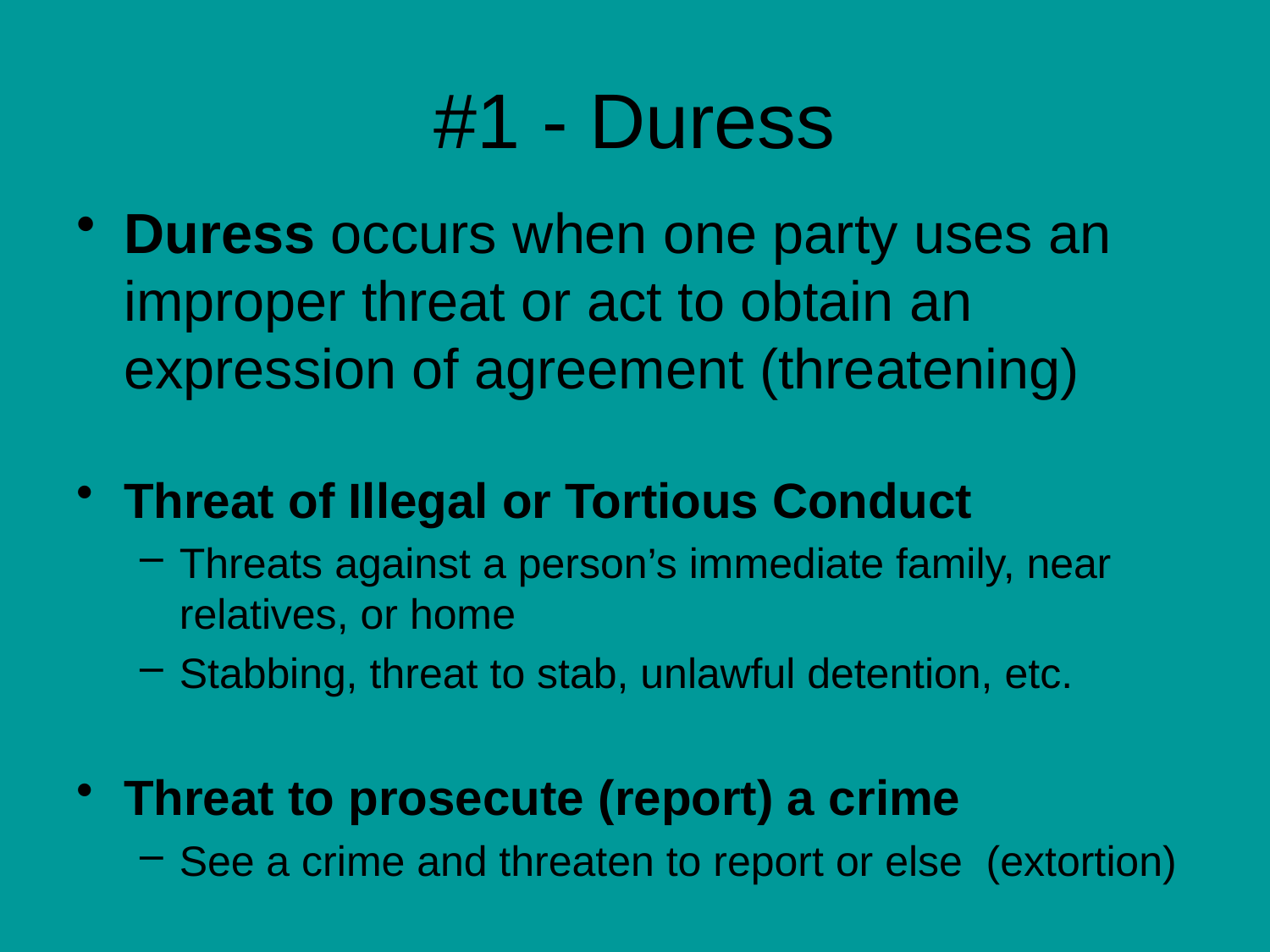

# #1 - Duress
Duress occurs when one party uses an improper threat or act to obtain an expression of agreement (threatening)

Threat of Illegal or Tortious Conduct
Threats against a person’s immediate family, near relatives, or home
Stabbing, threat to stab, unlawful detention, etc.

Threat to prosecute (report) a crime
See a crime and threaten to report or else  (extortion)